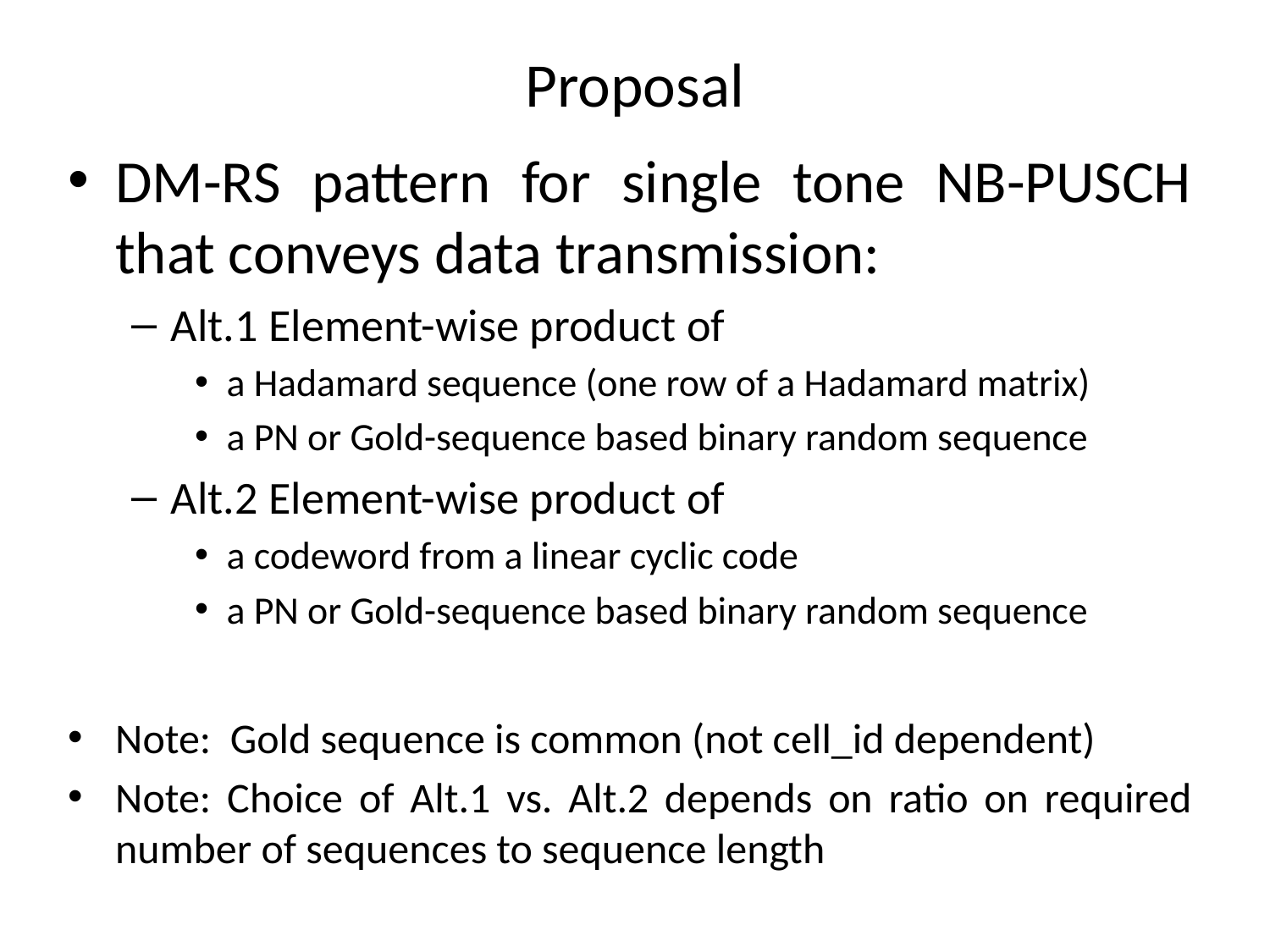

# Proposal
DM-RS pattern for single tone NB-PUSCH that conveys data transmission:
Alt.1 Element-wise product of
a Hadamard sequence (one row of a Hadamard matrix)
a PN or Gold-sequence based binary random sequence
Alt.2 Element-wise product of
a codeword from a linear cyclic code
a PN or Gold-sequence based binary random sequence

Note:  Gold sequence is common (not cell_id dependent)
Note: Choice of Alt.1 vs. Alt.2 depends on ratio on required number of sequences to sequence length